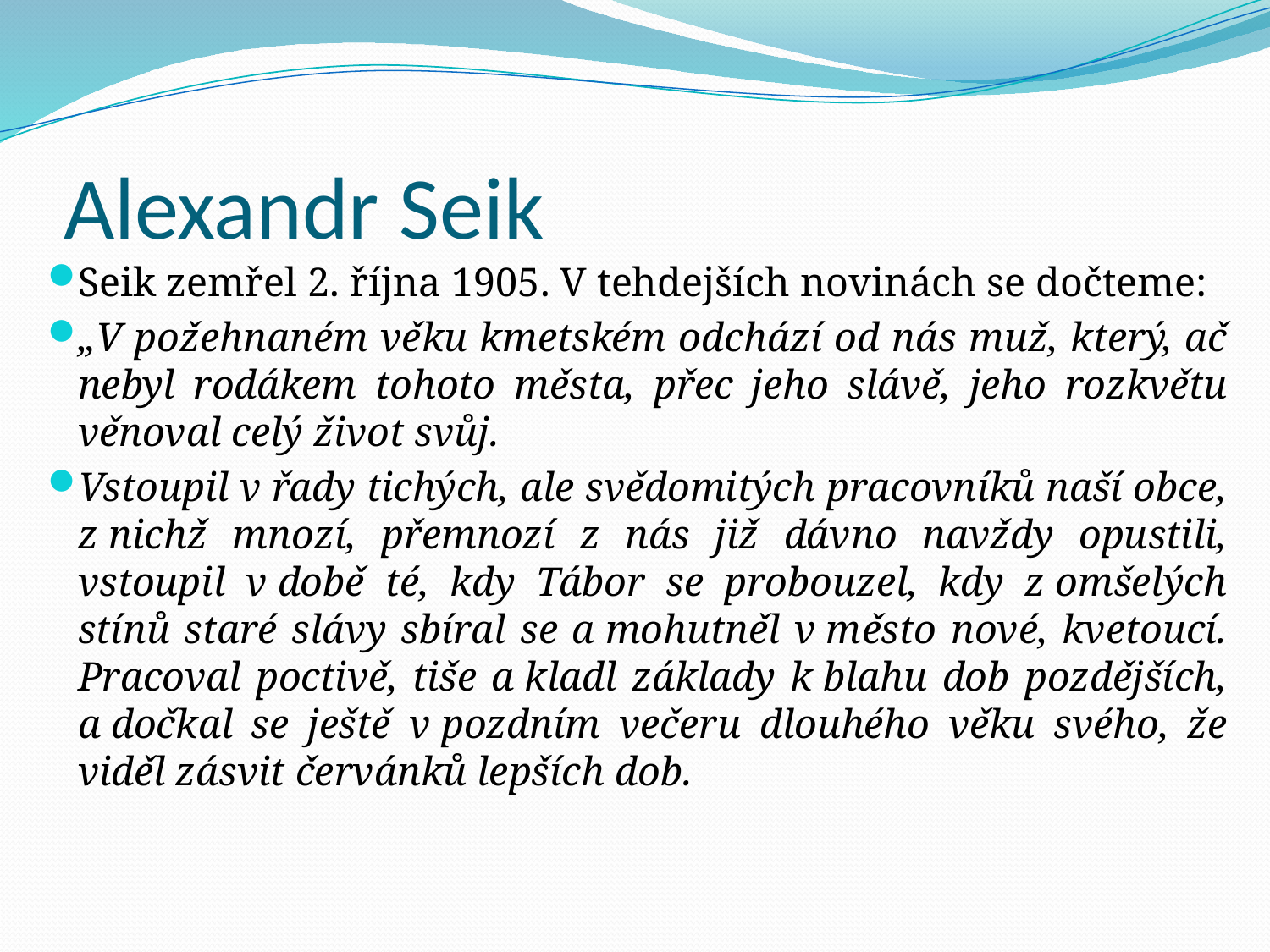

# Alexandr Seik

Seik zemřel 2. října 1905. V tehdejších novinách se dočteme:
„V požehnaném věku kmetském odchází od nás muž, který, ač nebyl rodákem tohoto města, přec jeho slávě, jeho rozkvětu věnoval celý život svůj.
Vstoupil v řady tichých, ale svědomitých pracovníků naší obce, z nichž mnozí, přemnozí z nás již dávno navždy opustili, vstoupil v době té, kdy Tábor se probouzel, kdy z omšelých stínů staré slávy sbíral se a mohutněl v město nové, kvetoucí. Pracoval poctivě, tiše a kladl základy k blahu dob pozdějších, a dočkal se ještě v pozdním večeru dlouhého věku svého, že viděl zásvit červánků lepších dob.